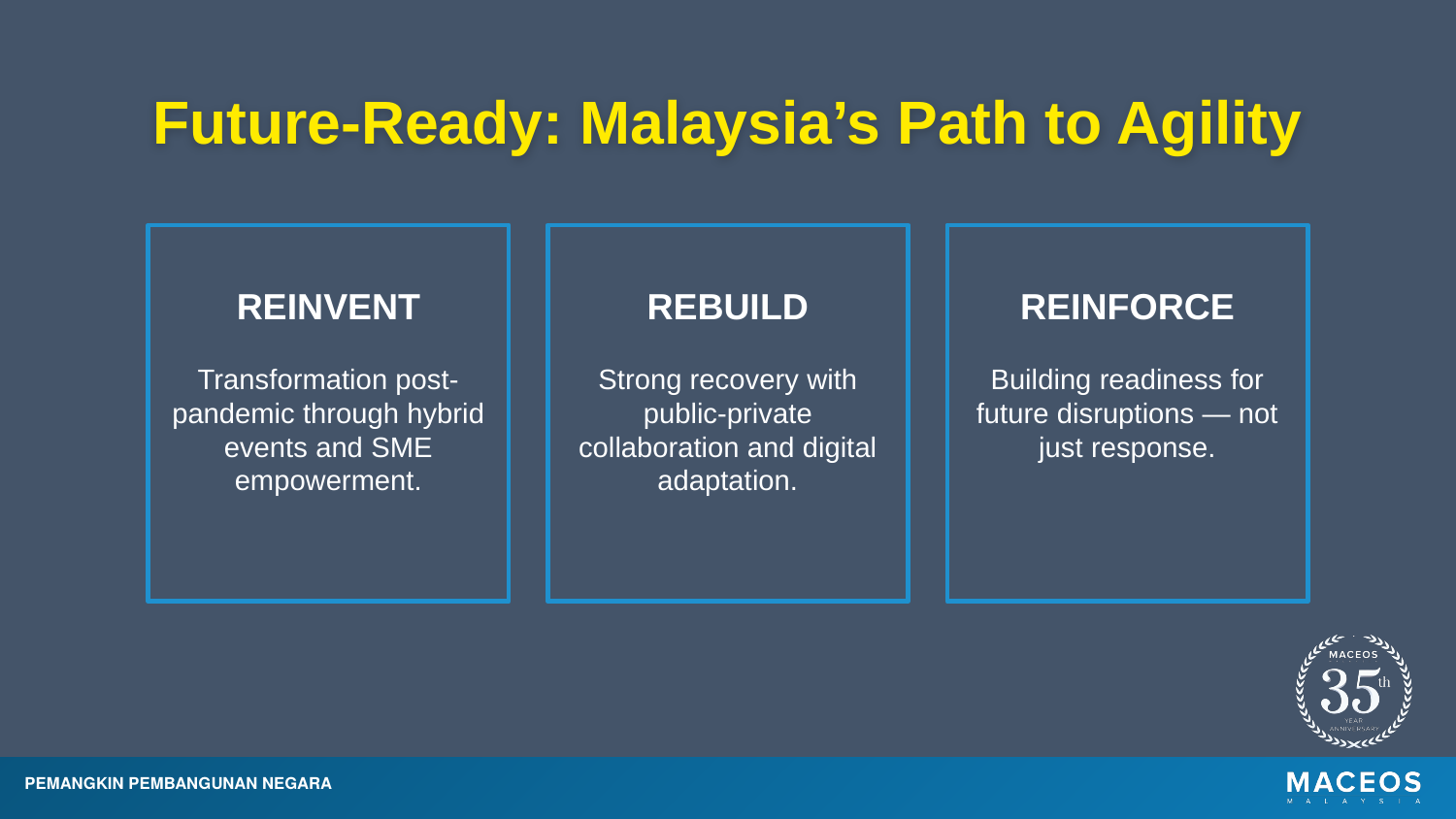

Future-Ready: Malaysia’s Path to Agility

REINVENT

Transformation post-pandemic through hybrid events and SME empowerment.

REBUILD

Strong recovery with public-private collaboration and digital adaptation.

REINFORCE

Building readiness for future disruptions — not just response.